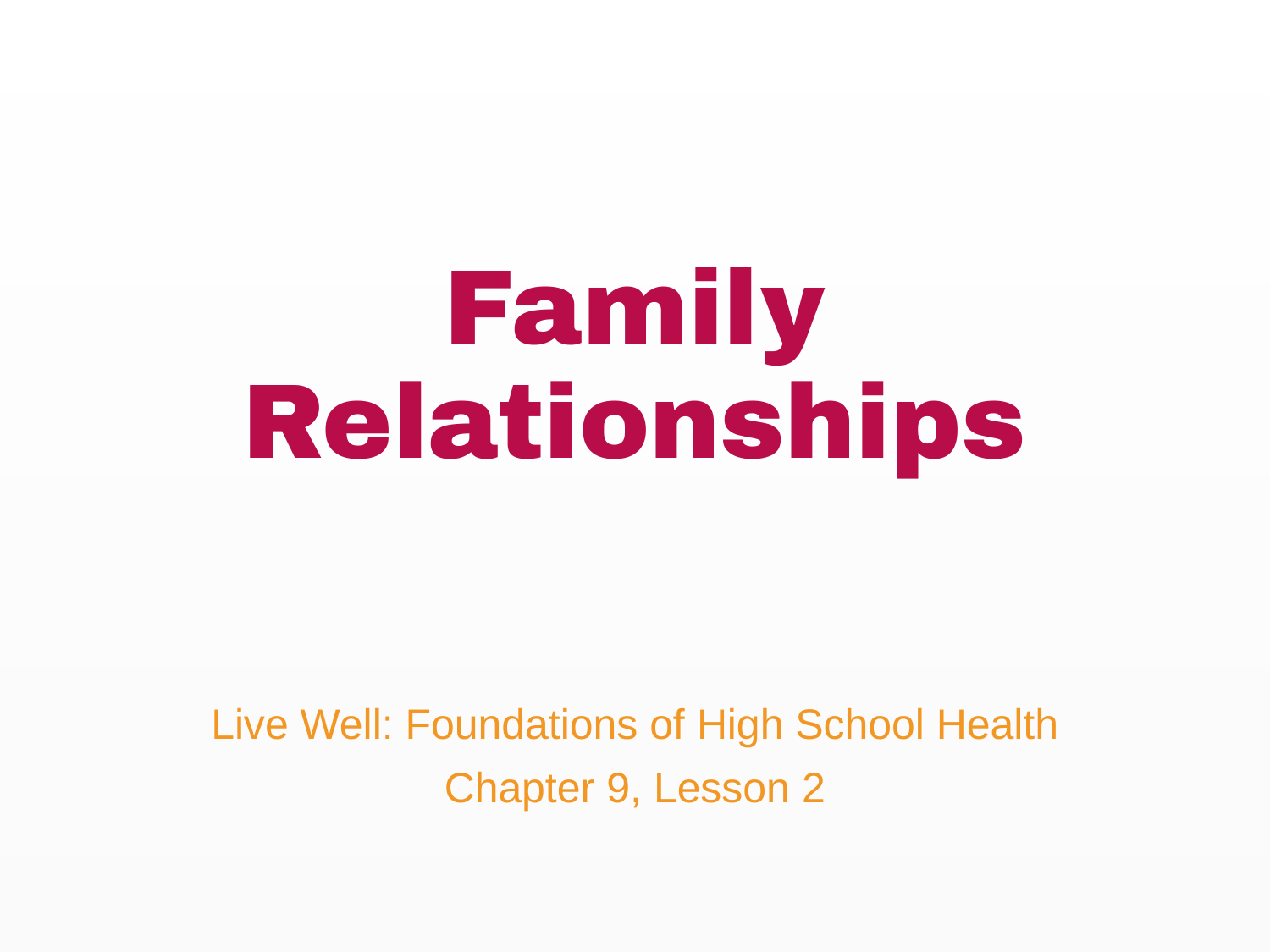

# Family Relationships
Live Well: Foundations of High School Health
Chapter 9, Lesson 2